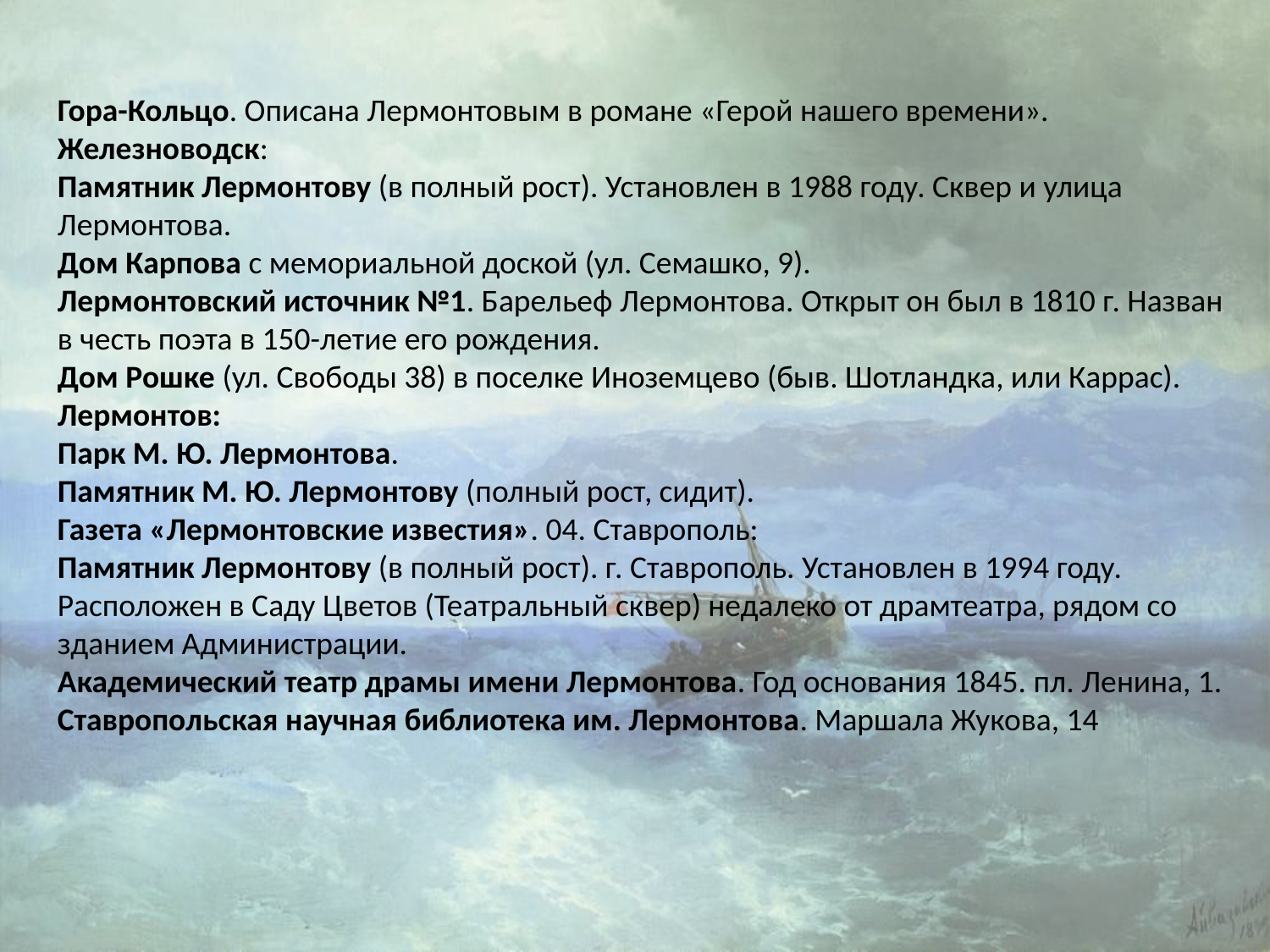

Гора-Кольцо. Описана Лермонтовым в романе «Герой нашего времени».
Железноводск:
Памятник Лермонтову (в полный рост). Установлен в 1988 году. Сквер и улица Лермонтова.
Дом Карпова с мемориальной доской (ул. Семашко, 9).
Лермонтовский источник №1. Барельеф Лермонтова. Открыт он был в 1810 г. Назван в честь поэта в 150-летие его рождения.
Дом Рошке (ул. Свободы 38) в поселке Иноземцево (быв. Шотландка, или Каррас).
Лермонтов:
Парк М. Ю. Лермонтова.
Памятник М. Ю. Лермонтову (полный рост, сидит).
Газета «Лермонтовские известия». 04. Ставрополь:
Памятник Лермонтову (в полный рост). г. Ставрополь. Установлен в 1994 году. Расположен в Саду Цветов (Театральный сквер) недалеко от драмтеатра, рядом со зданием Администрации.
Академический театр драмы имени Лермонтова. Год основания 1845. пл. Ленина, 1.
Ставропольская научная библиотека им. Лермонтова. Маршала Жукова, 14
#